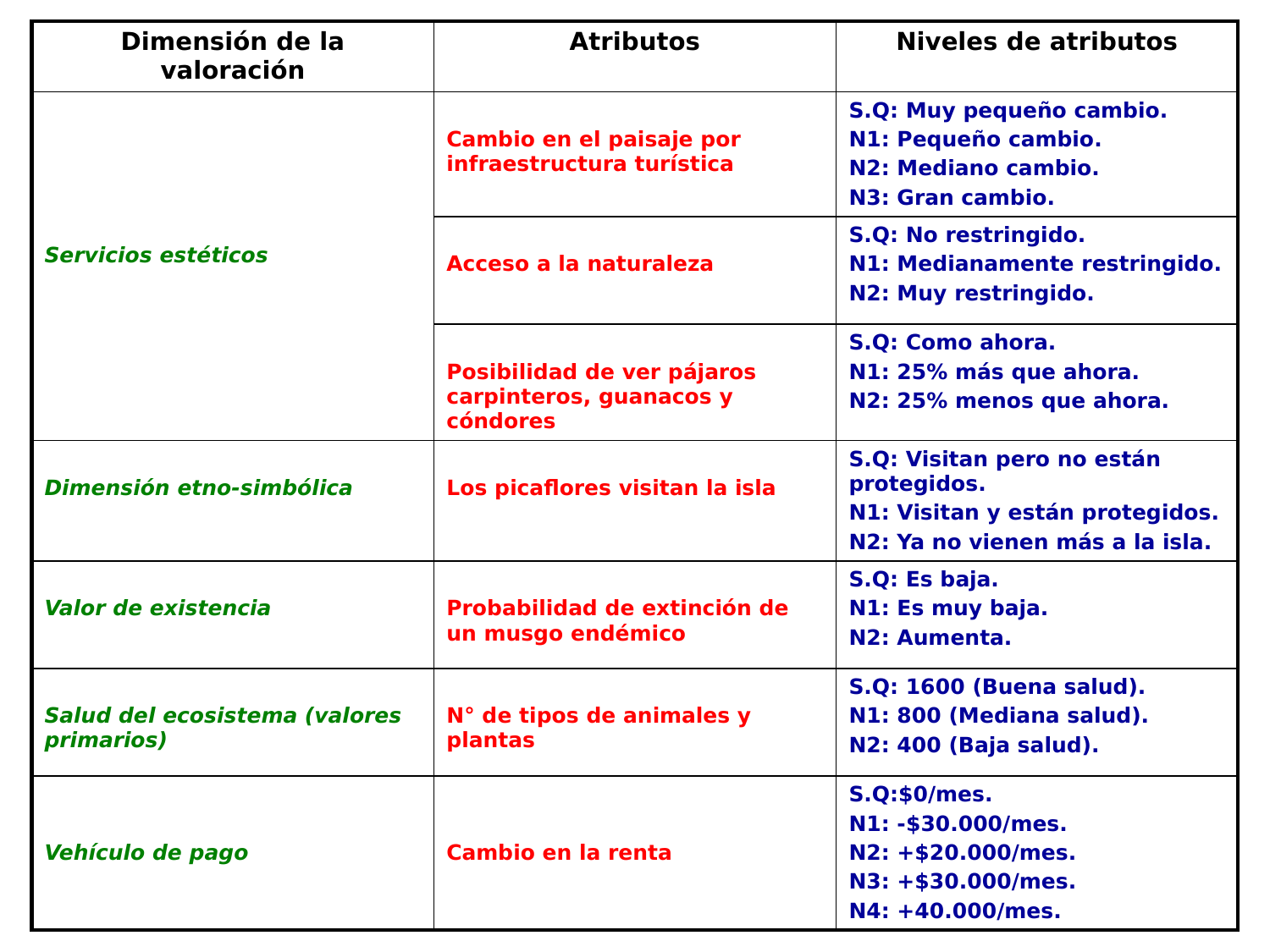

#
| Dimensión de la valoración | Atributos | Niveles de atributos |
| --- | --- | --- |
| Servicios estéticos | Cambio en el paisaje por infraestructura turística | S.Q: Muy pequeño cambio. N1: Pequeño cambio. N2: Mediano cambio. N3: Gran cambio. |
|  | Acceso a la naturaleza | S.Q: No restringido. N1: Medianamente restringido. N2: Muy restringido. |
|  | Posibilidad de ver pájaros carpinteros, guanacos y cóndores | S.Q: Como ahora. N1: 25% más que ahora. N2: 25% menos que ahora. |
| Dimensión etno-simbólica | Los picaflores visitan la isla | S.Q: Visitan pero no están protegidos. N1: Visitan y están protegidos. N2: Ya no vienen más a la isla. |
| Valor de existencia | Probabilidad de extinción de un musgo endémico | S.Q: Es baja. N1: Es muy baja. N2: Aumenta. |
| Salud del ecosistema (valores primarios) | N° de tipos de animales y plantas | S.Q: 1600 (Buena salud). N1: 800 (Mediana salud). N2: 400 (Baja salud). |
| Vehículo de pago | Cambio en la renta | S.Q:$0/mes. N1: -$30.000/mes. N2: +$20.000/mes. N3: +$30.000/mes. N4: +40.000/mes. |